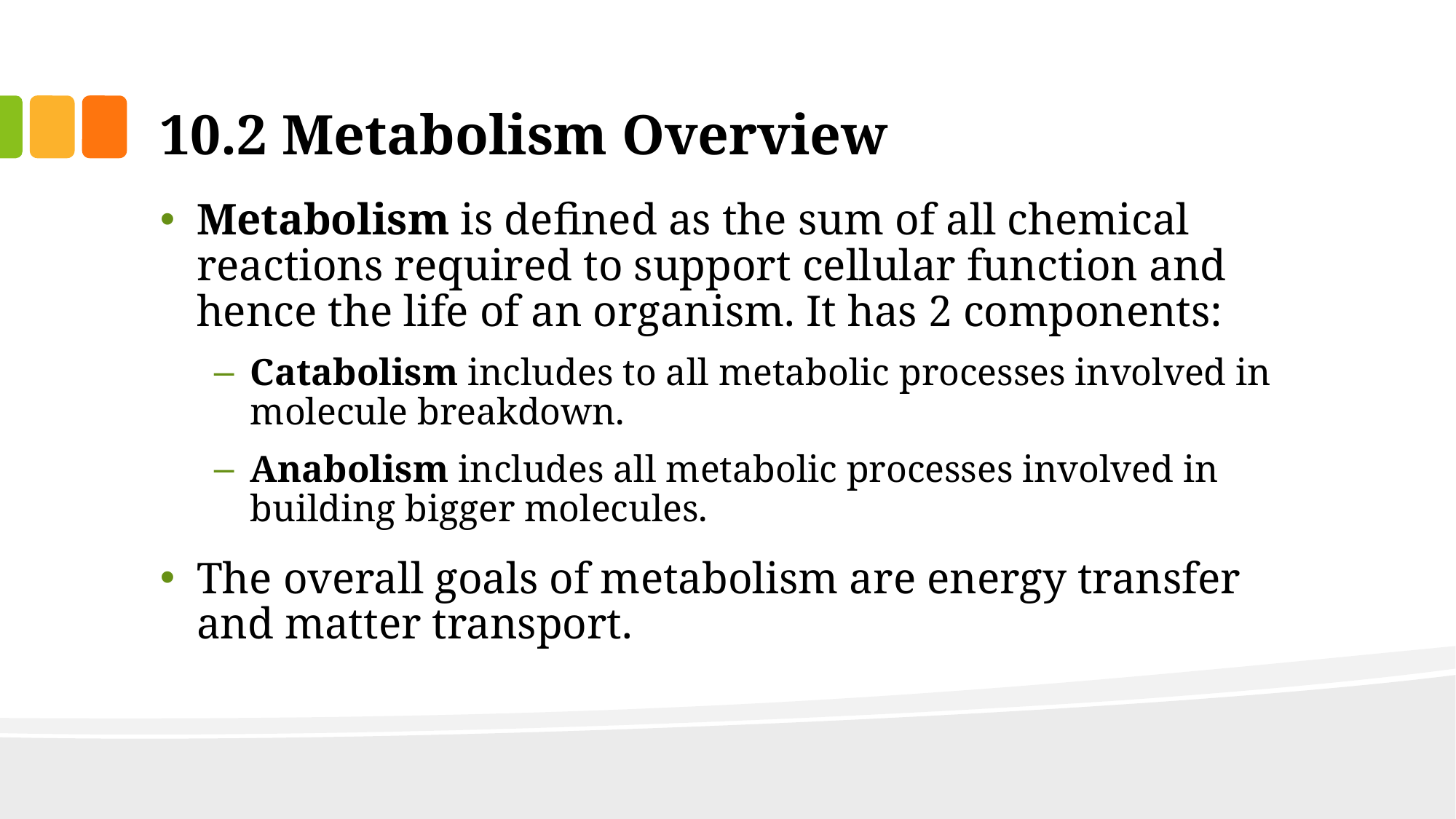

# 10.2 Metabolism Overview
Metabolism is defined as the sum of all chemical reactions required to support cellular function and hence the life of an organism. It has 2 components:
Catabolism includes to all metabolic processes involved in molecule breakdown.
Anabolism includes all metabolic processes involved in building bigger molecules.
The overall goals of metabolism are energy transfer and matter transport.